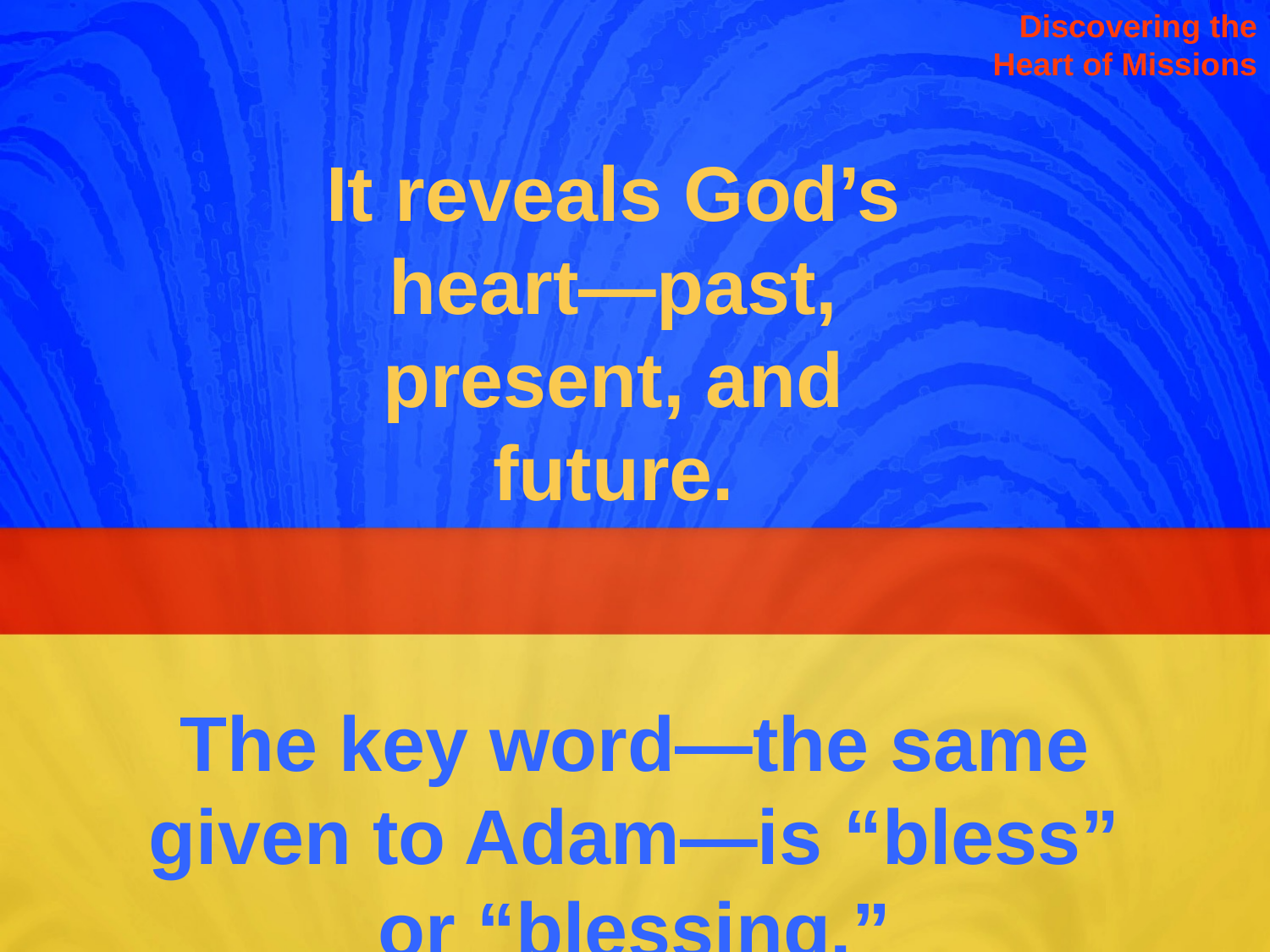

Discovering the Heart of Missions
It reveals God’s heart—past, present, and future.
The key word—the same given to Adam—is “bless” or “blessing.”